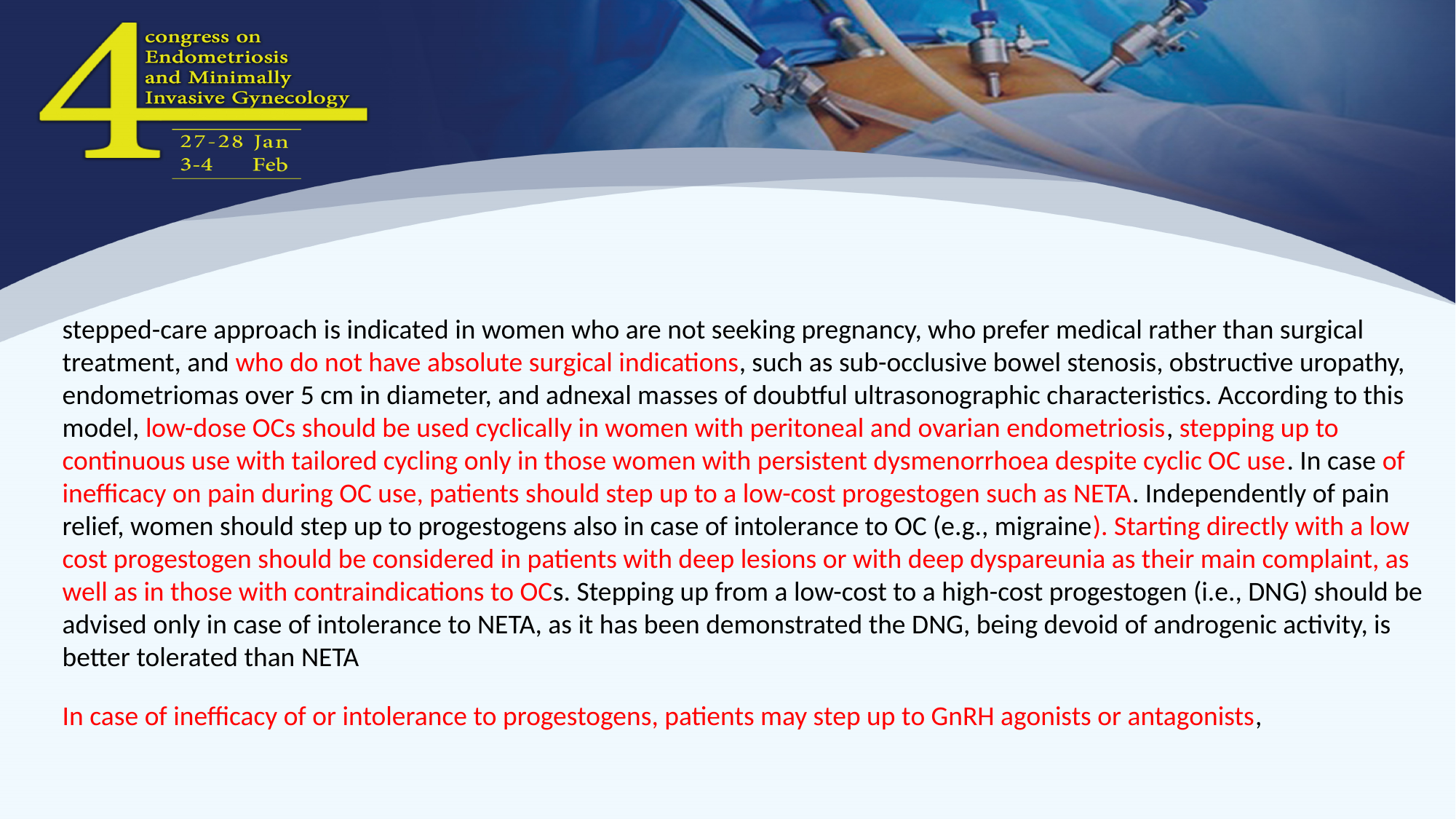

stepped-care approach is indicated in women who are not seeking pregnancy, who prefer medical rather than surgical treatment, and who do not have absolute surgical indications, such as sub-occlusive bowel stenosis, obstructive uropathy, endometriomas over 5 cm in diameter, and adnexal masses of doubtful ultrasonographic characteristics. According to this model, low-dose OCs should be used cyclically in women with peritoneal and ovarian endometriosis, stepping up to continuous use with tailored cycling only in those women with persistent dysmenorrhoea despite cyclic OC use. In case of inefficacy on pain during OC use, patients should step up to a low-cost progestogen such as NETA. Independently of pain relief, women should step up to progestogens also in case of intolerance to OC (e.g., migraine). Starting directly with a low cost progestogen should be considered in patients with deep lesions or with deep dyspareunia as their main complaint, as well as in those with contraindications to OCs. Stepping up from a low-cost to a high-cost progestogen (i.e., DNG) should be advised only in case of intolerance to NETA, as it has been demonstrated the DNG, being devoid of androgenic activity, is better tolerated than NETA
In case of inefficacy of or intolerance to progestogens, patients may step up to GnRH agonists or antagonists,